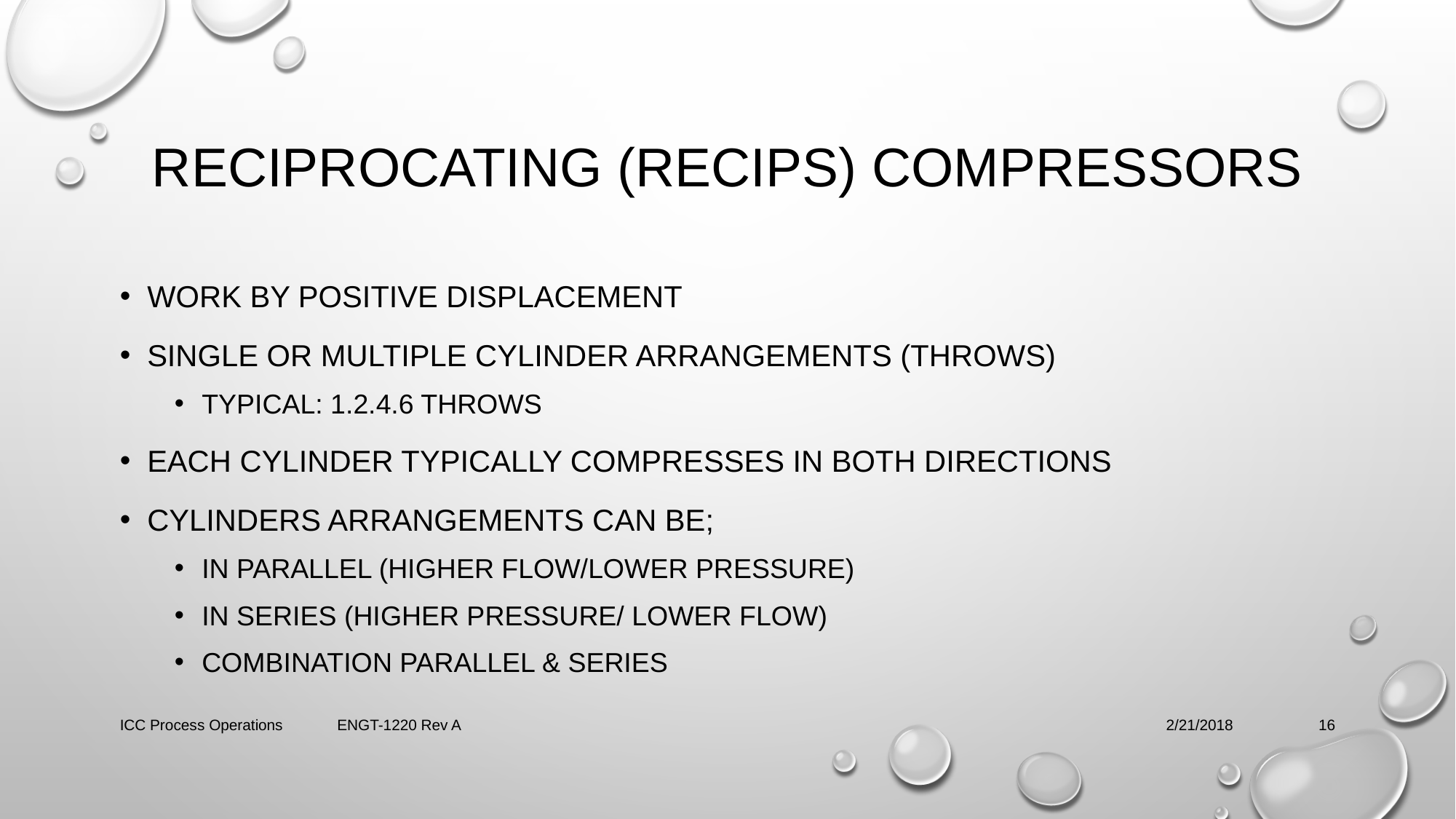

# Reciprocating (recips) compressors
Work by positive displacement
Single or multiple cylinder arrangements (throws)
Typical: 1.2.4.6 throws
Each cylinder Typically compresses in both directions
Cylinders arrangements can be;
in parallel (higher flow/lower pressure)
In series (higher pressure/ lower flow)
Combination parallel & series

ICC Process Operations             ENGT-1220 Rev A
2/21/2018
16